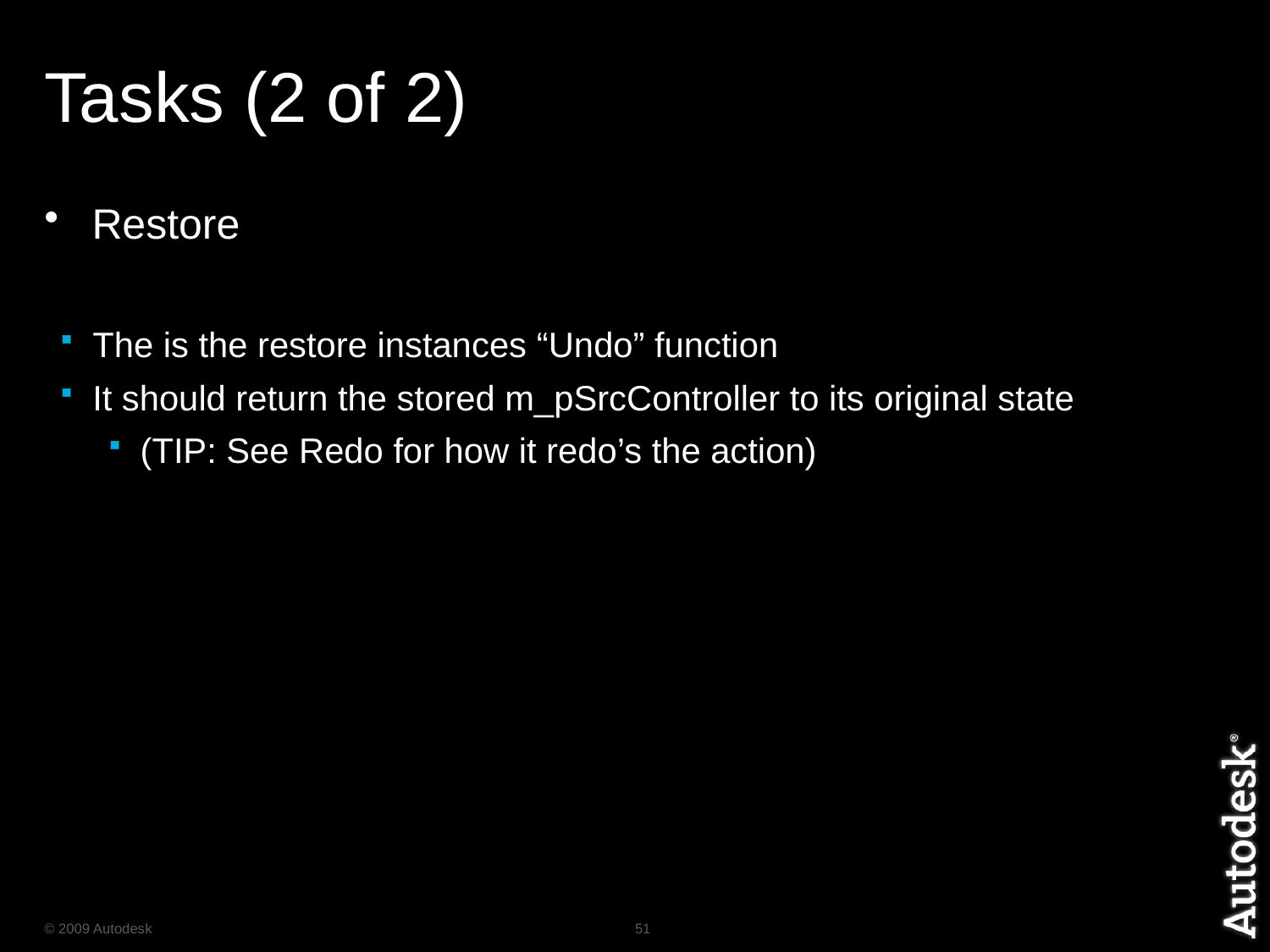

# Tasks (2 of 2)
Restore

The is the restore instances “Undo” function
It should return the stored m_pSrcController to its original state
(TIP: See Redo for how it redo’s the action)